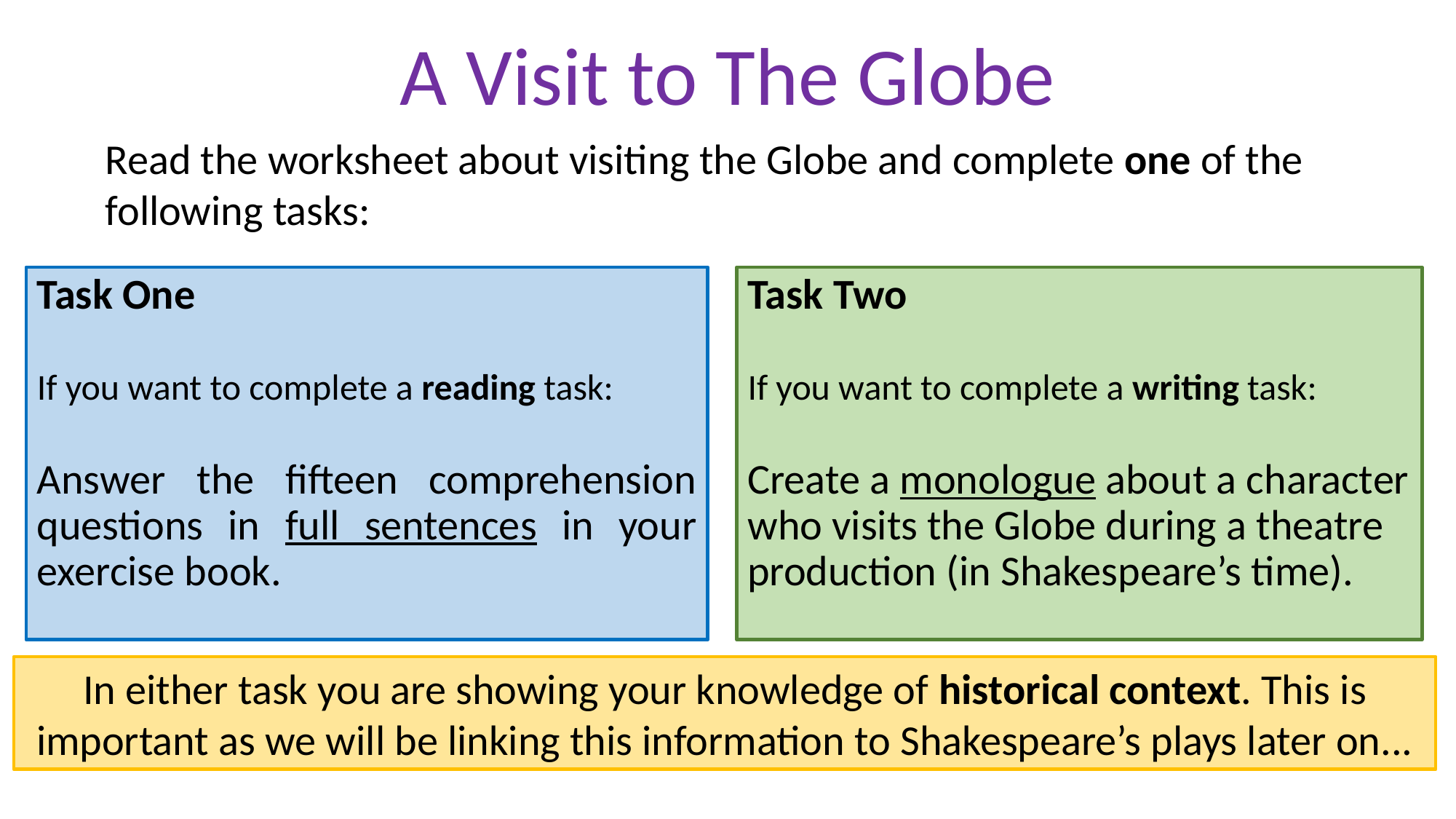

# A Visit to The Globe
Read the worksheet about visiting the Globe and complete one of the following tasks:
Task One

If you want to complete a reading task:

Answer the fifteen comprehension questions in full sentences in your exercise book.
Task Two

If you want to complete a writing task:

Create a monologue about a character who visits the Globe during a theatre production (in Shakespeare’s time).
In either task you are showing your knowledge of historical context. This is important as we will be linking this information to Shakespeare’s plays later on...